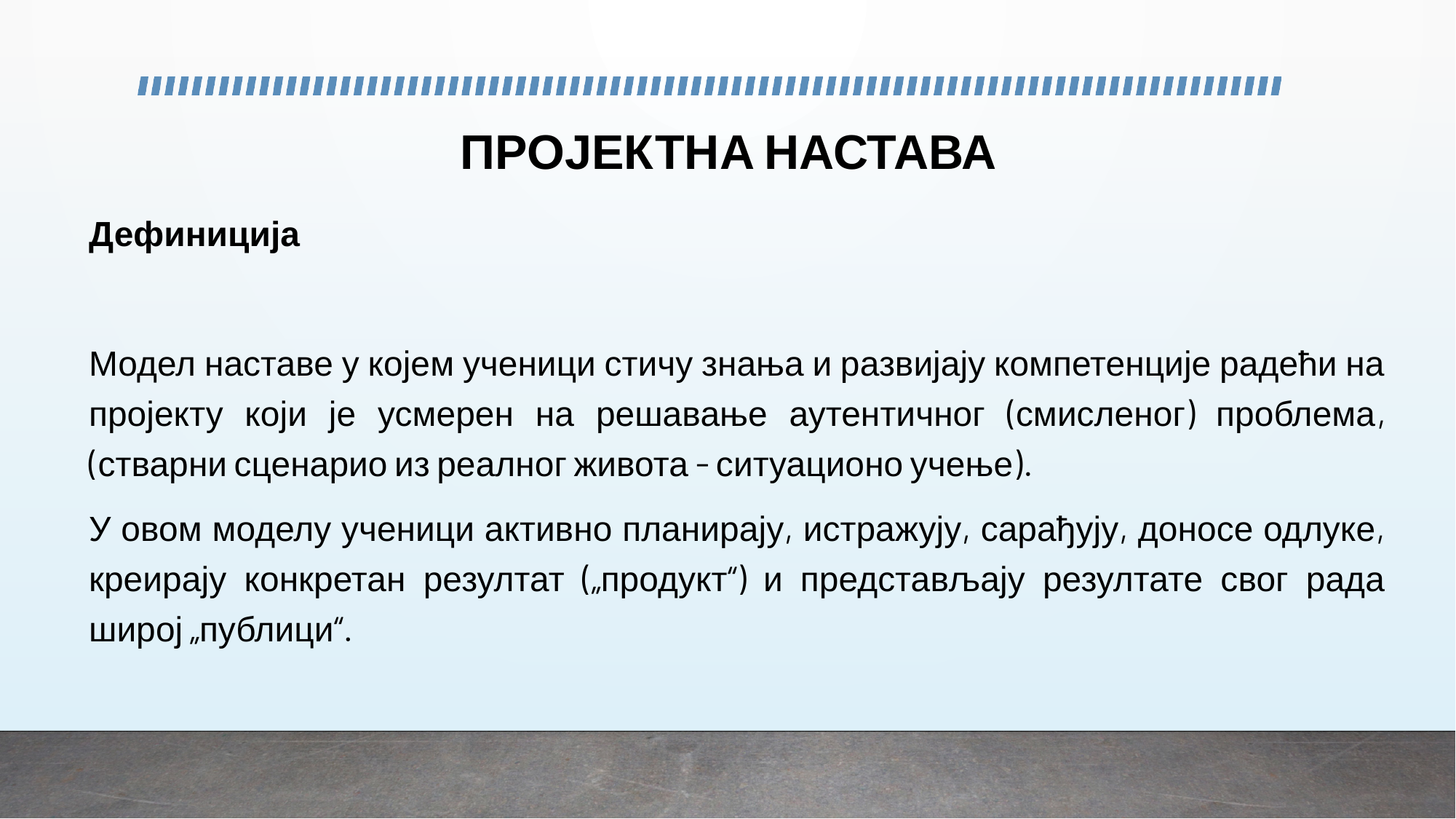

# ПРОЈЕКТНА НАСТАВА
Дефиниција

Модел наставе у којем ученици стичу знања и развијају компетенције радећи на пројекту који је усмерен на решавање аутентичног (смисленог) проблема, (стварни сценарио из реалног живота - ситуационо учење).
У овом моделу ученици активно планирају, истражују, сарађују, доносе одлуке, креирају конкретан резултат („продукт“) и представљају резултате свог рада широј „публици“.